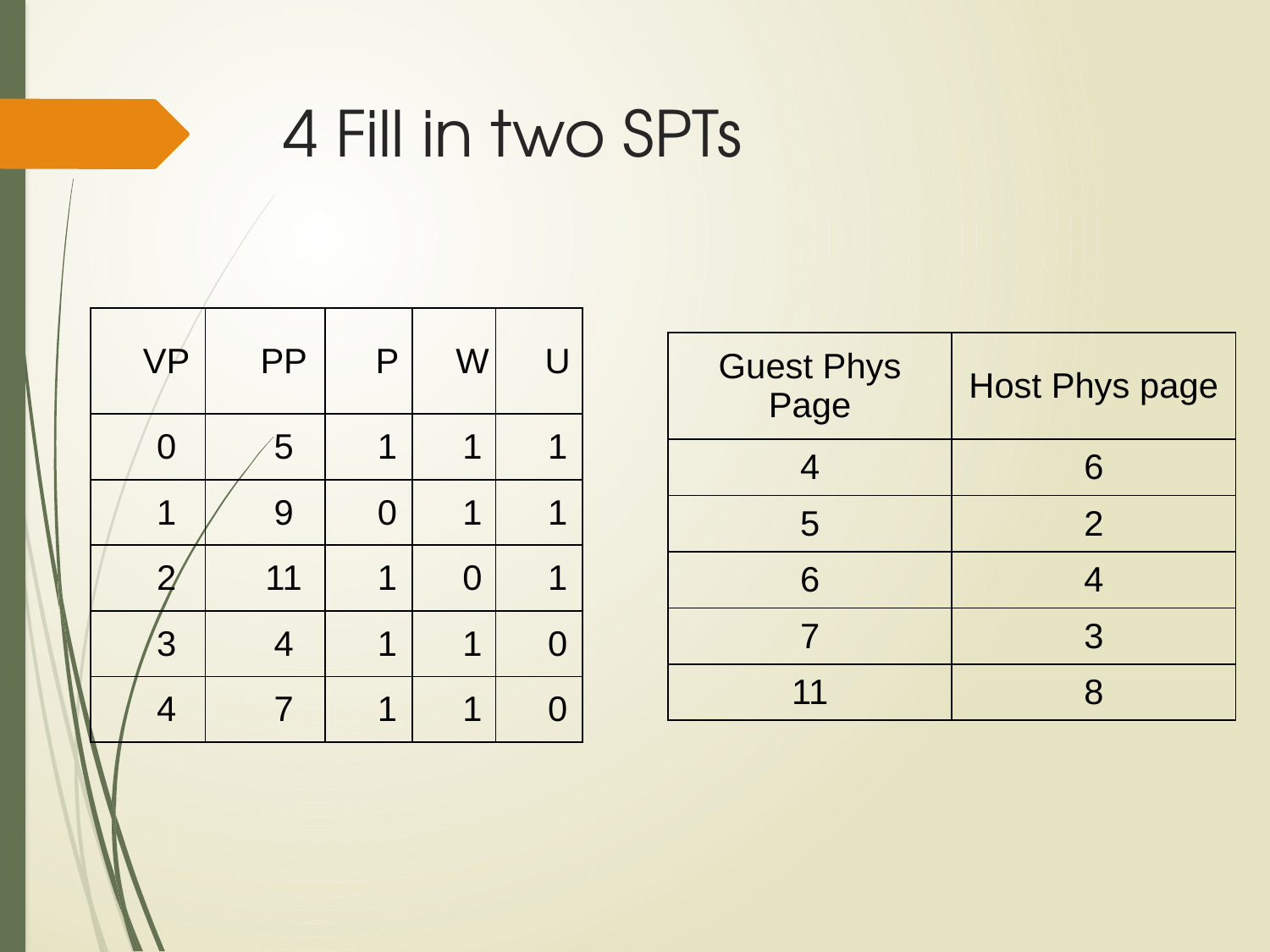

# 4 Fill in two SPTs
| VP | PP | P | W | U |
| --- | --- | --- | --- | --- |
| 0 | 5 | 1 | 1 | 1 |
| 1 | 9 | 0 | 1 | 1 |
| 2 | 11 | 1 | 0 | 1 |
| 3 | 4 | 1 | 1 | 0 |
| 4 | 7 | 1 | 1 | 0 |
| Guest Phys Page | Host Phys page |
| --- | --- |
| 4 | 6 |
| 5 | 2 |
| 6 | 4 |
| 7 | 3 |
| 11 | 8 |